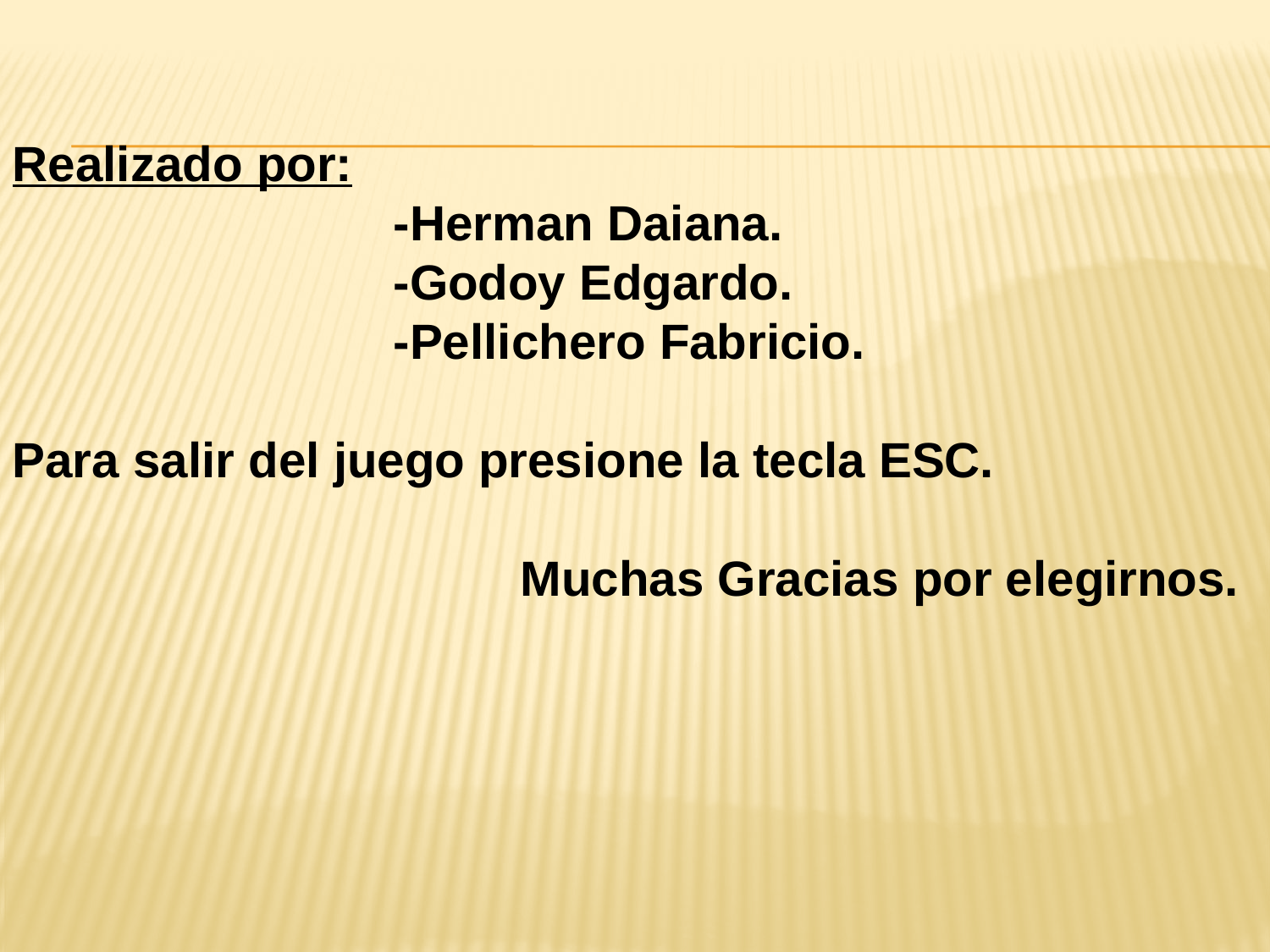

Realizado por:
			-Herman Daiana.
			-Godoy Edgardo.
			-Pellichero Fabricio.

Para salir del juego presione la tecla ESC.

				Muchas Gracias por elegirnos.